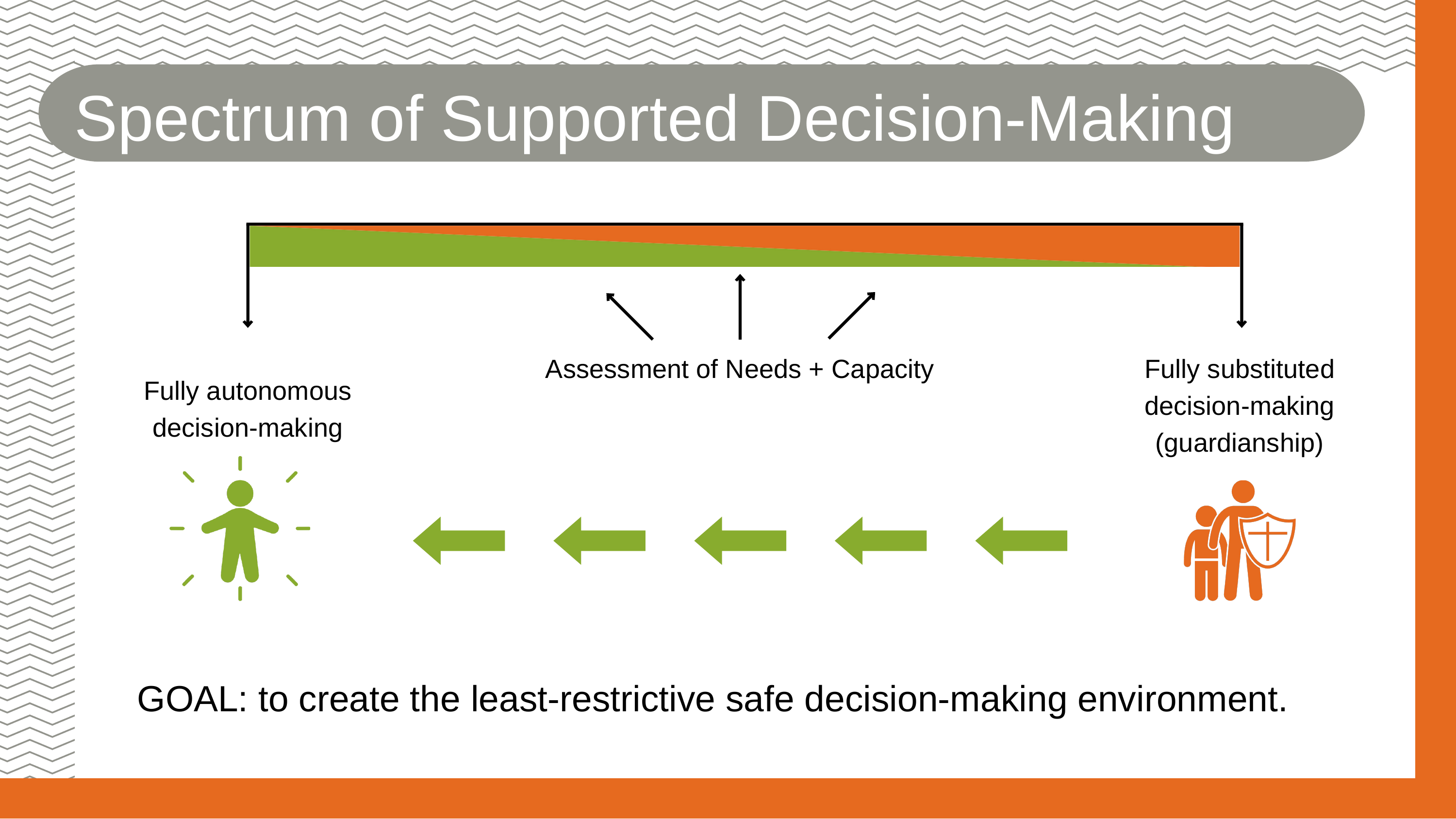

Spectrum of Supported Decision-Making

Assessment of Needs + Capacity
Fully substituted
decision-making
(guardianship)
Fully autonomous
decision-making

GOAL: to create the least-restrictive safe decision-making environment.